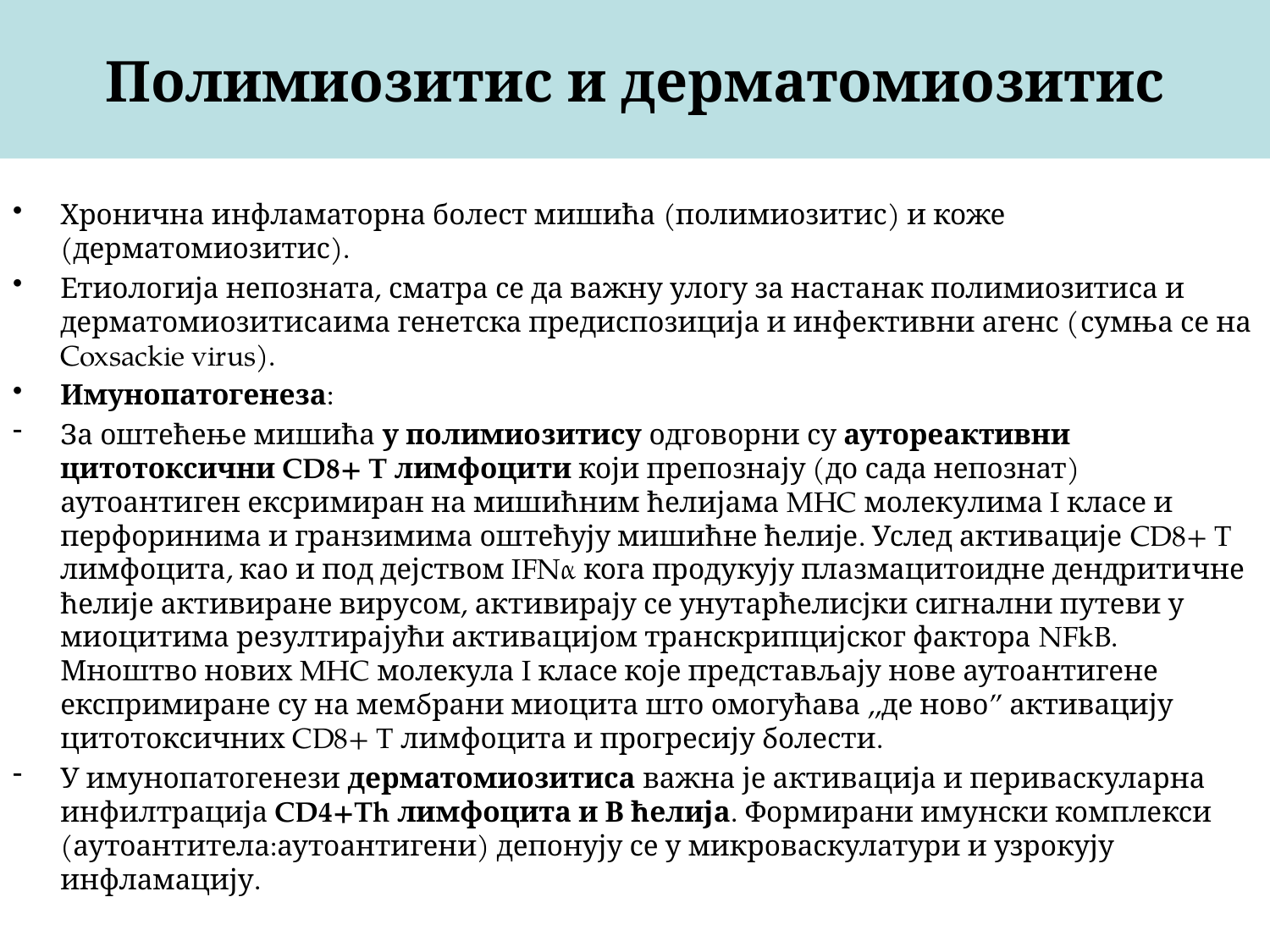

# Полимиозитис и дерматомиозитис
Хронична инфламаторна болест мишића (полимиозитис) и коже (дерматомиозитис).
Етиологија непозната, сматра се да важну улогу за настанак полимиозитиса и дерматомиозитисаима генетска предиспозиција и инфективни агенс (сумња се на Coxsackie virus).
Имунопатогенеза:
За оштећење мишића у полимиозитису одговорни су аутореактивни цитотоксични CD8+ T лимфоцити који препознају (до сада непознат) аутоантиген ексримиран на мишићним ћелијама MHC молекулима I класе и перфоринима и гранзимима оштећују мишићне ћелије. Услед активације CD8+ T лимфоцита, као и под дејством IFNα кога продукују плазмацитоидне дендритичне ћелије активиране вирусом, активирају се унутарћелисјки сигнални путеви у миоцитима резултирајући активацијом транскрипцијског фактора NFkB. Мноштво нових MHC молекула I класе које представљају нове аутоантигене експримиране су на мембрани миоцита што омогућава ,,де ново” активацију цитотоксичних CD8+ T лимфоцита и прогресију болести.
У имунопатогенези дерматомиозитиса важна је активација и периваскуларна инфилтрација CD4+Th лимфоцита и В ћелија. Формирани имунски комплекси (аутоантитела:аутоантигени) депонују се у микроваскулатури и узрокују инфламацију.